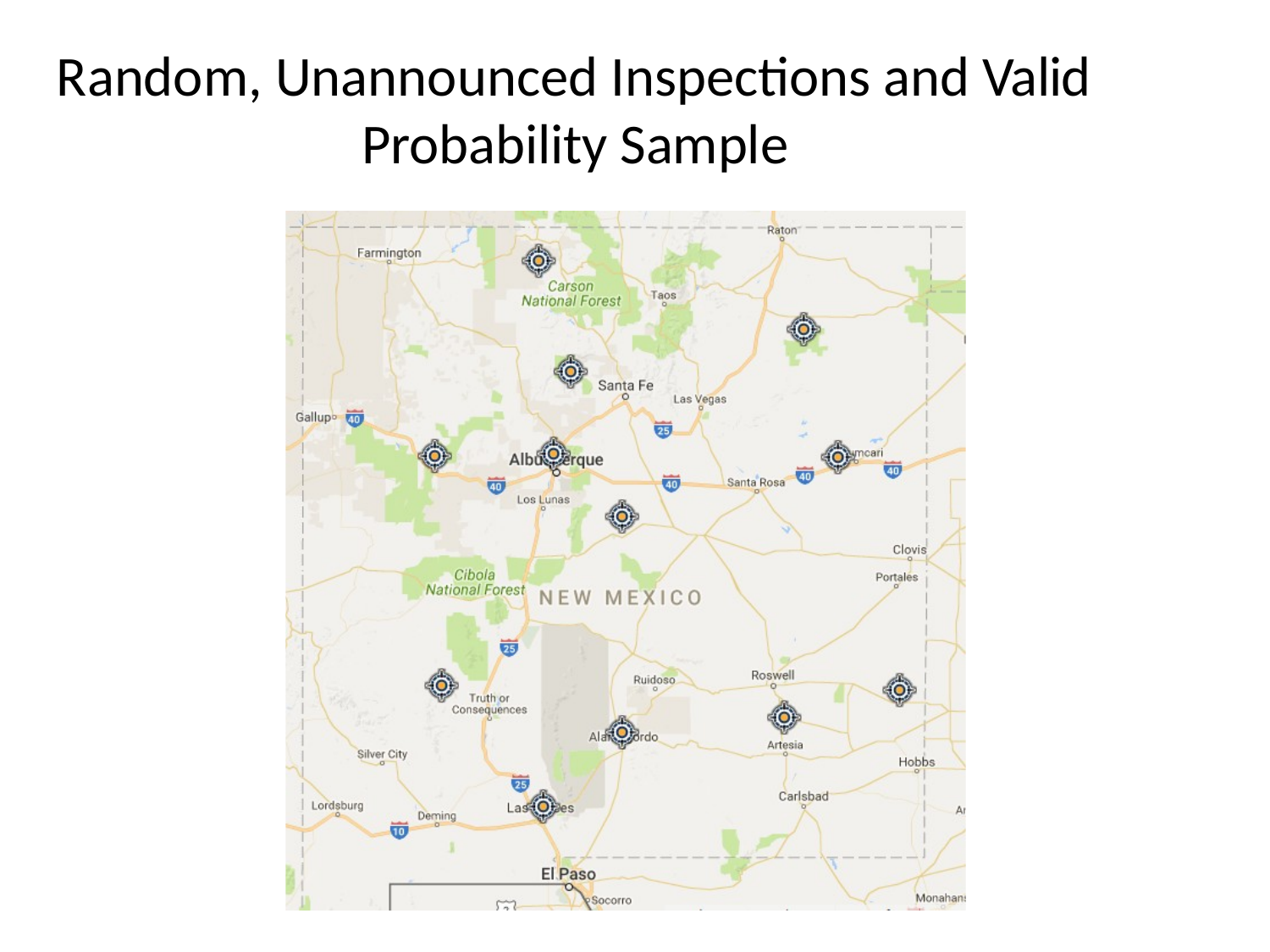

# Random, Unannounced Inspections and Valid  Probability Sample

23